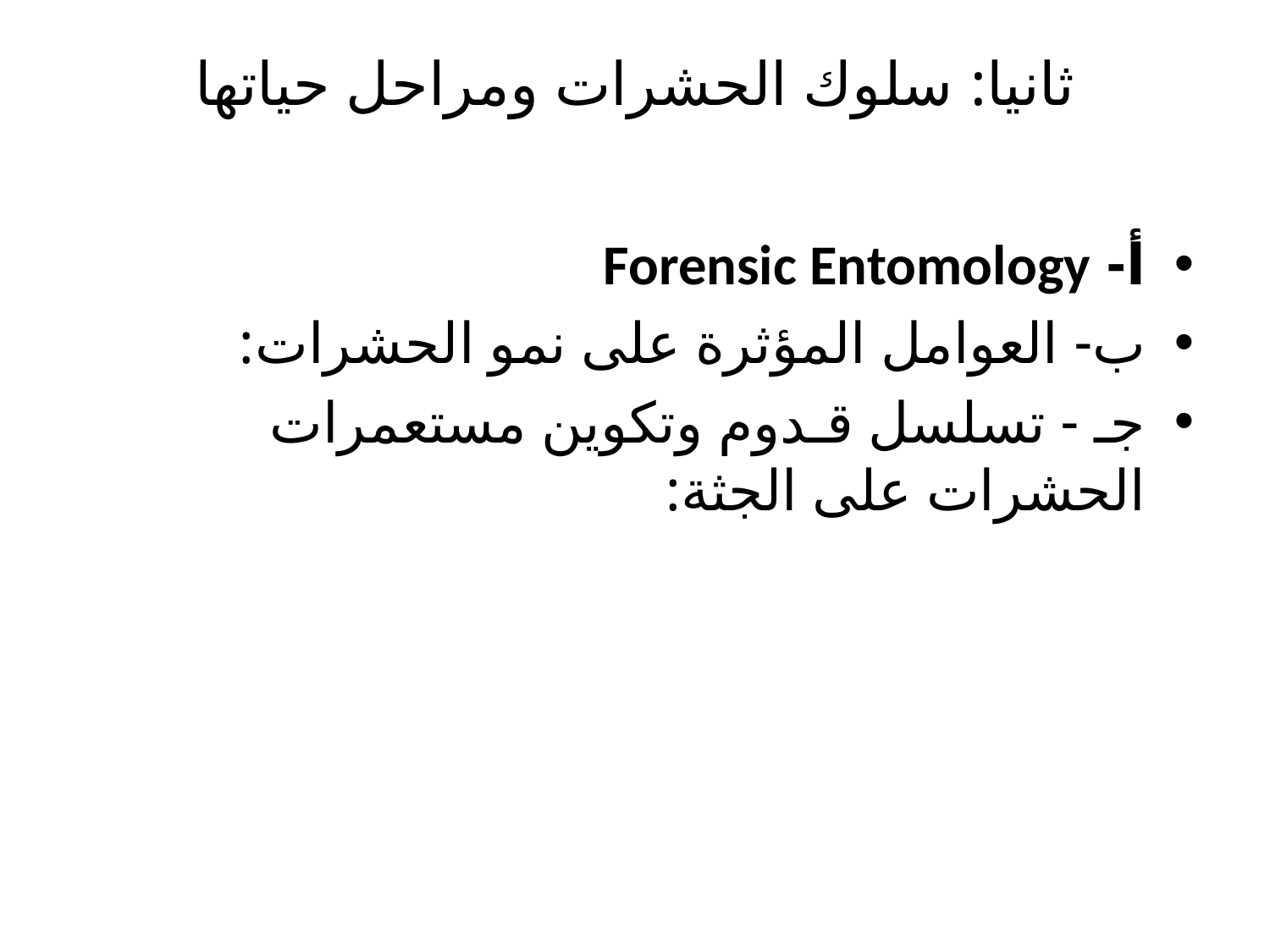

# ثانيا: سلوك الحشرات ومراحل حياتها
أ- Forensic Entomology
ب- العوامل المؤثرة على نمو الحشرات:
جـ - تسلسل قـدوم وتكوين مستعمرات الحشرات على الجثة: